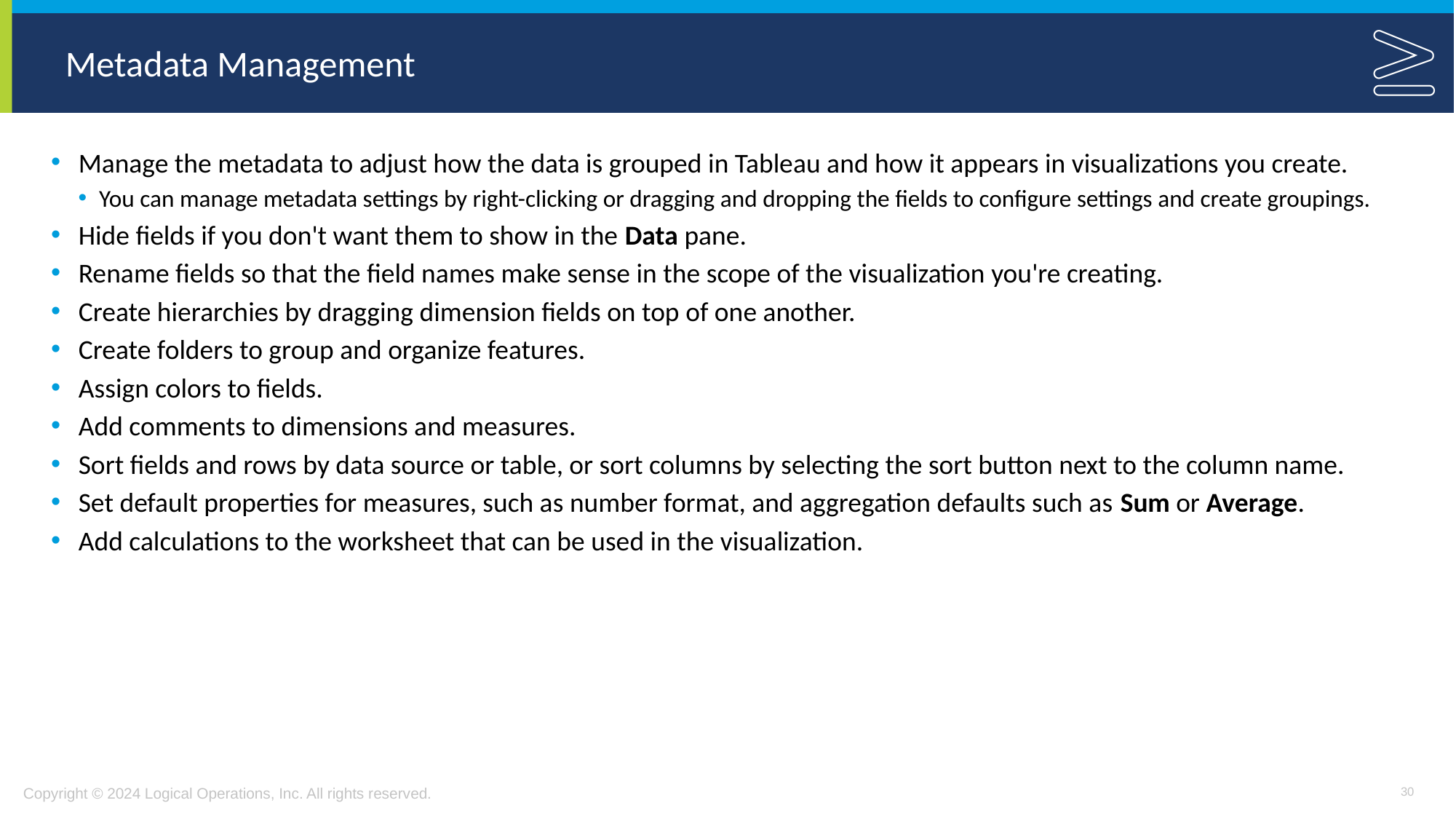

# Metadata Management
Manage the metadata to adjust how the data is grouped in Tableau and how it appears in visualizations you create.
You can manage metadata settings by right-clicking or dragging and dropping the fields to configure settings and create groupings.
Hide fields if you don't want them to show in the Data pane.
Rename fields so that the field names make sense in the scope of the visualization you're creating.
Create hierarchies by dragging dimension fields on top of one another.
Create folders to group and organize features.
Assign colors to fields.
Add comments to dimensions and measures.
Sort fields and rows by data source or table, or sort columns by selecting the sort button next to the column name.
Set default properties for measures, such as number format, and aggregation defaults such as Sum or Average.
Add calculations to the worksheet that can be used in the visualization.

30